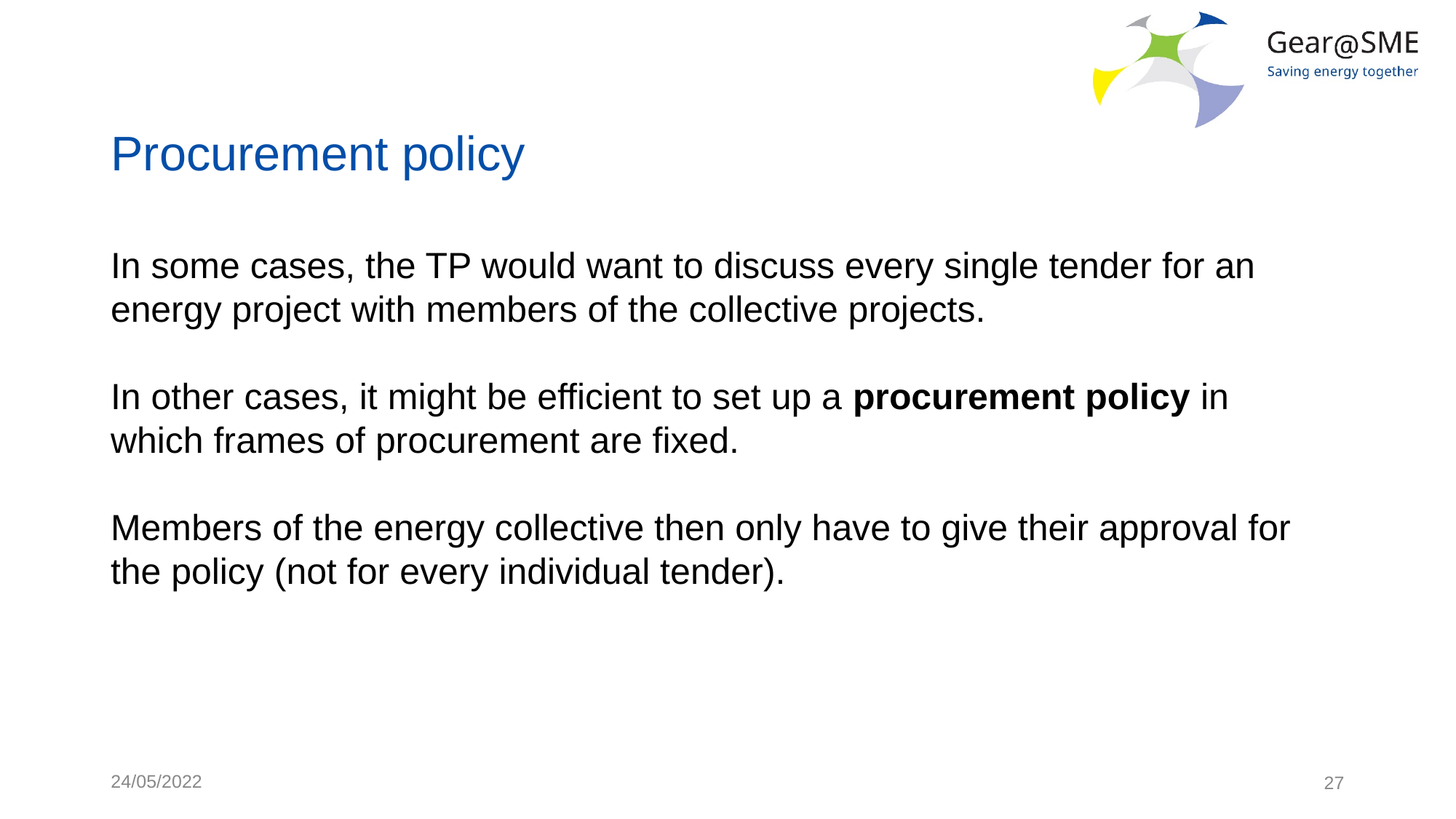

# Procurement policy
In some cases, the TP would want to discuss every single tender for an energy project with members of the collective projects.

In other cases, it might be efficient to set up a procurement policy in which frames of procurement are fixed.

Members of the energy collective then only have to give their approval for the policy (not for every individual tender).

24/05/2022
27